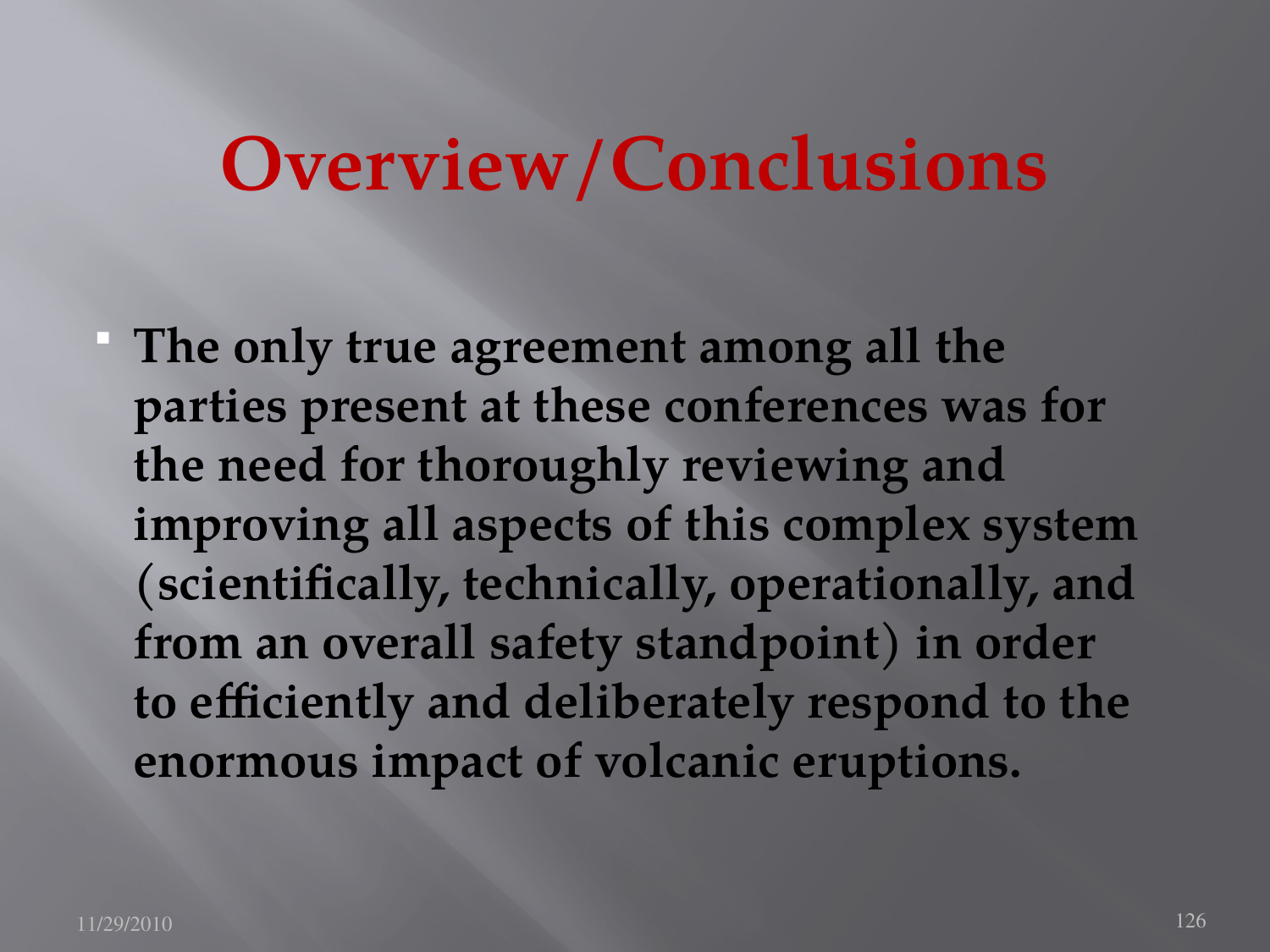

# Overview/Conclusions
The only true agreement among all the parties present at these conferences was for the need for thoroughly reviewing and improving all aspects of this complex system (scientifically, technically, operationally, and from an overall safety standpoint) in order to efficiently and deliberately respond to the enormous impact of volcanic eruptions.

11/29/2010
126